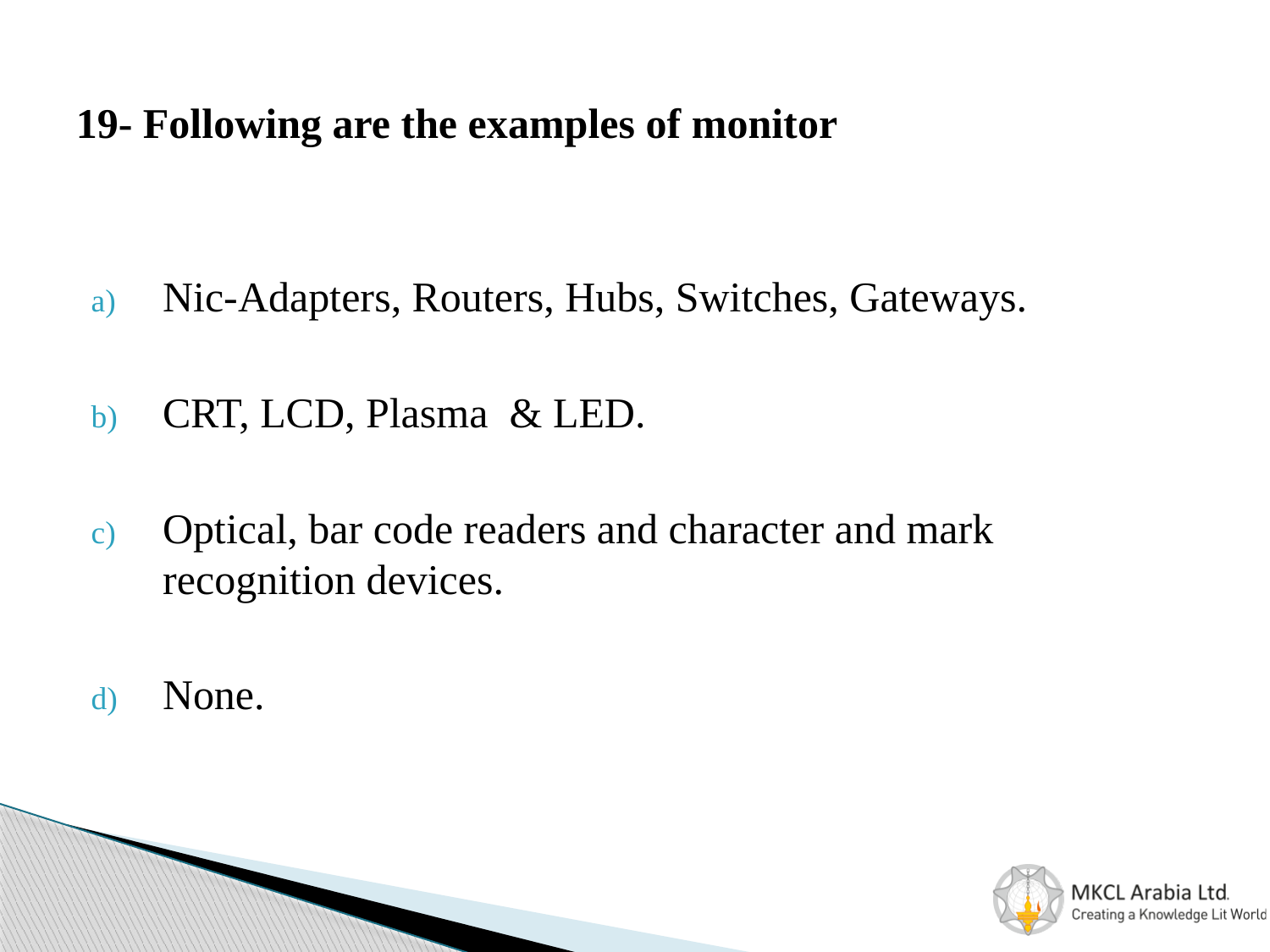

# 19- Following are the examples of monitor

Nic-Adapters, Routers, Hubs, Switches, Gateways.

CRT, LCD, Plasma  & LED.

Optical, bar code readers and character and mark recognition devices.

None.